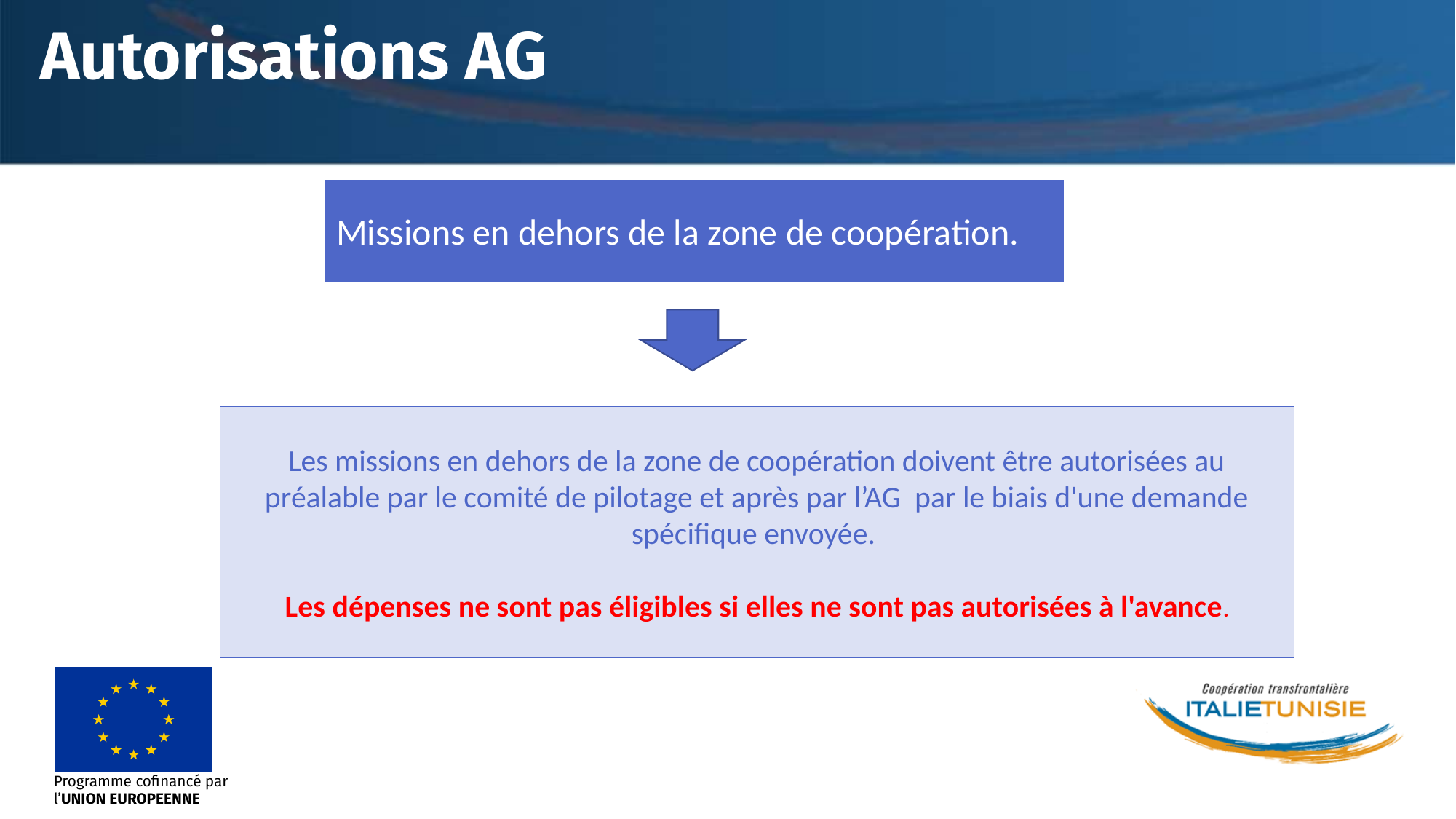

# Autorisations AG
Missions en dehors de la zone de coopération.

Les missions en dehors de la zone de coopération doivent être autorisées au préalable par le comité de pilotage et après par l’AG  par le biais d'une demande spécifique envoyée.

Les dépenses ne sont pas éligibles si elles ne sont pas autorisées à l'avance.